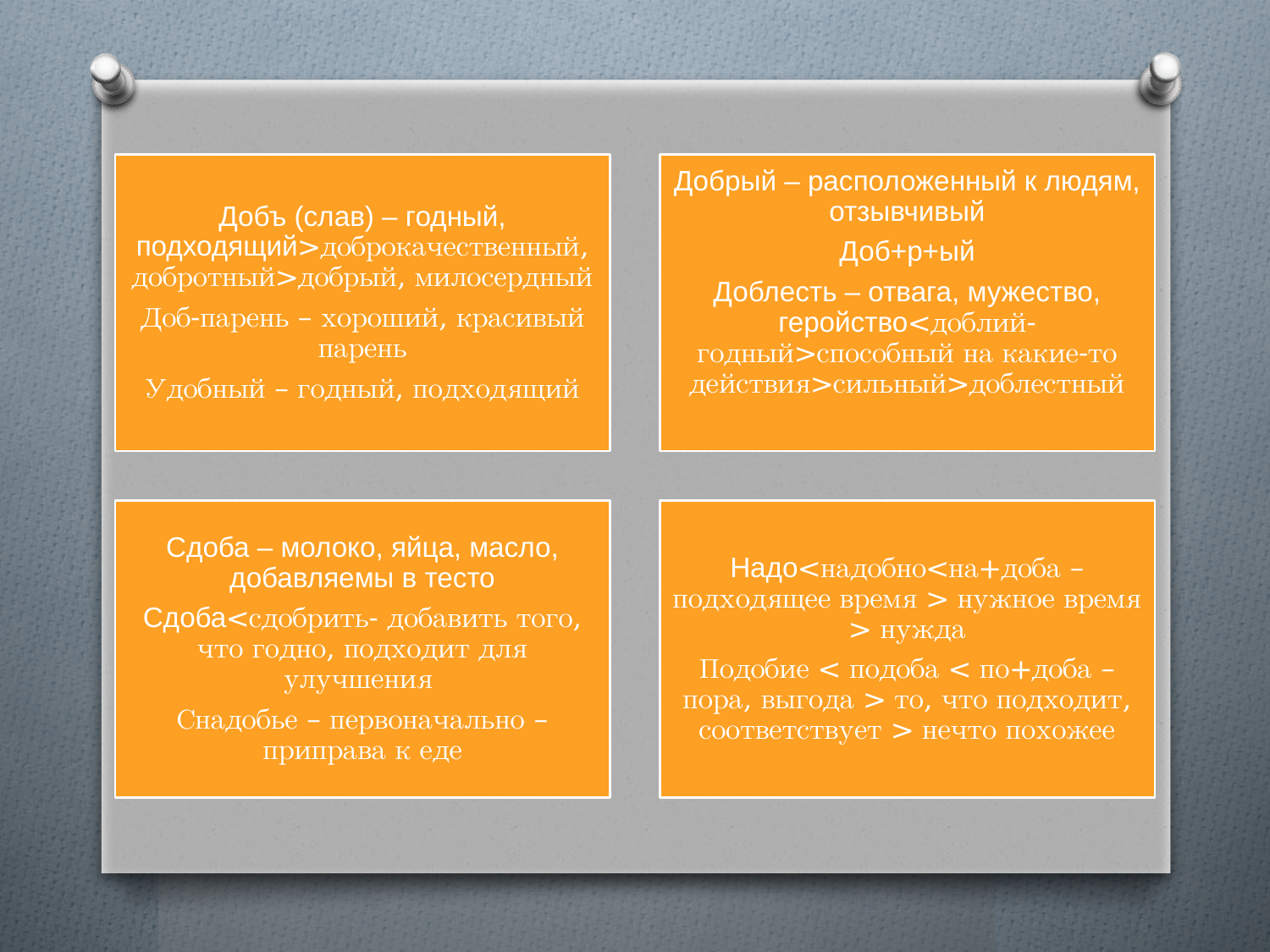

Добъ (слав) – годный, подходящий>доброкачественный, добротный>добрый, милосердный
Доб-парень – хороший, красивый парень
Удобный – годный, подходящий
Добрый – расположенный к людям, отзывчивый
Доб+р+ый
Доблесть – отвага, мужество, геройство<доблий-годный>способный на какие-то действия>сильный>доблестный

Сдоба – молоко, яйца, масло, добавляемы в тесто
Сдоба<сдобрить- добавить того, что годно, подходит для улучшения
Снадобье – первоначально – приправа к еде
Надо<надобно<на+доба – подходящее время > нужное время > нужда
Подобие < подоба < по+доба – пора, выгода > то, что подходит, соответствует > нечто похожее